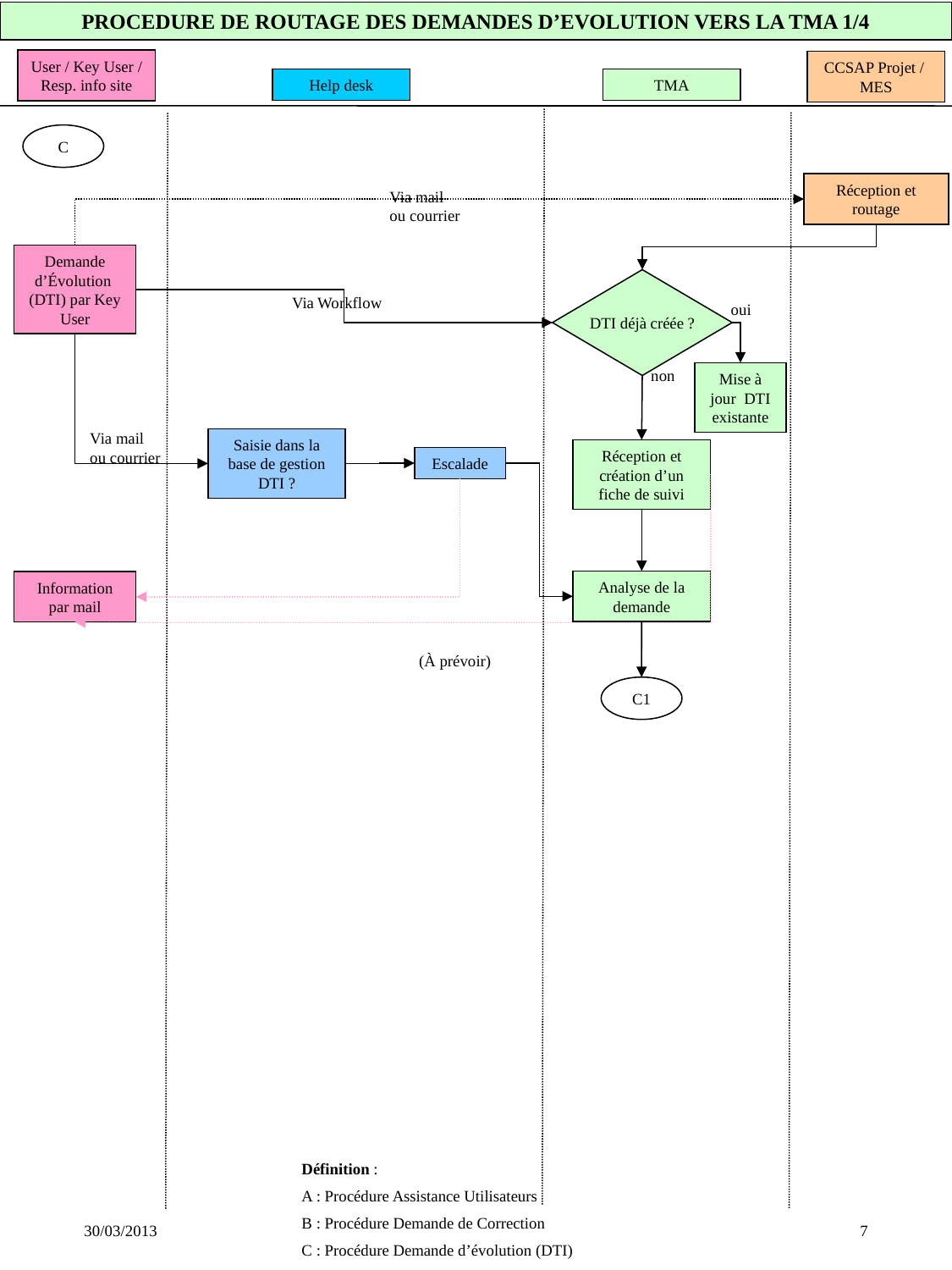

PROCEDURE DE ROUTAGE DES DEMANDES D’EVOLUTION VERS LA TMA 1/4
User / Key User / Resp. info site
CCSAP Projet /  MES
Help desk
TMA

C
Réception et routage
Via mail ou courrier
Demande d’Évolution  (DTI) par Key User
DTI déjà créée ?
Via Workflow
oui
non
Mise à jour  DTI existante
Via mail ou courrier
Saisie dans la base de gestion DTI ?
Réception et création d’un fiche de suivi
Escalade
Analyse de la demande
Information par mail
(À prévoir)
C1
Définition :
A : Procédure Assistance Utilisateurs
B : Procédure Demande de Correction
C : Procédure Demande d’évolution (DTI)

30/03/2013

7